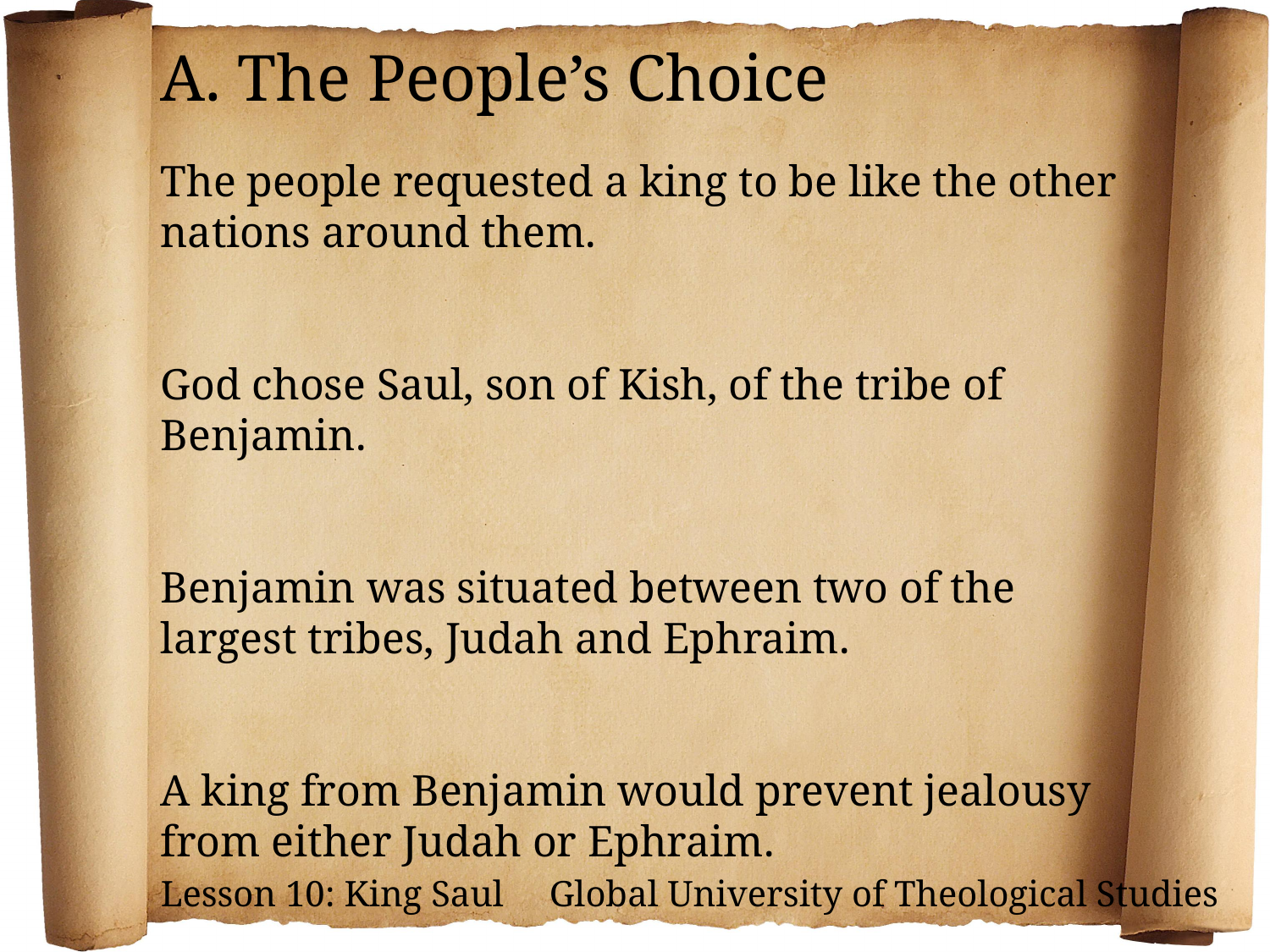

A. The People’s Choice
The people requested a king to be like the other nations around them.

God chose Saul, son of Kish, of the tribe of Benjamin.

Benjamin was situated between two of the largest tribes, Judah and Ephraim.

A king from Benjamin would prevent jealousy from either Judah or Ephraim.
Lesson 10: King Saul     Global University of Theological Studies